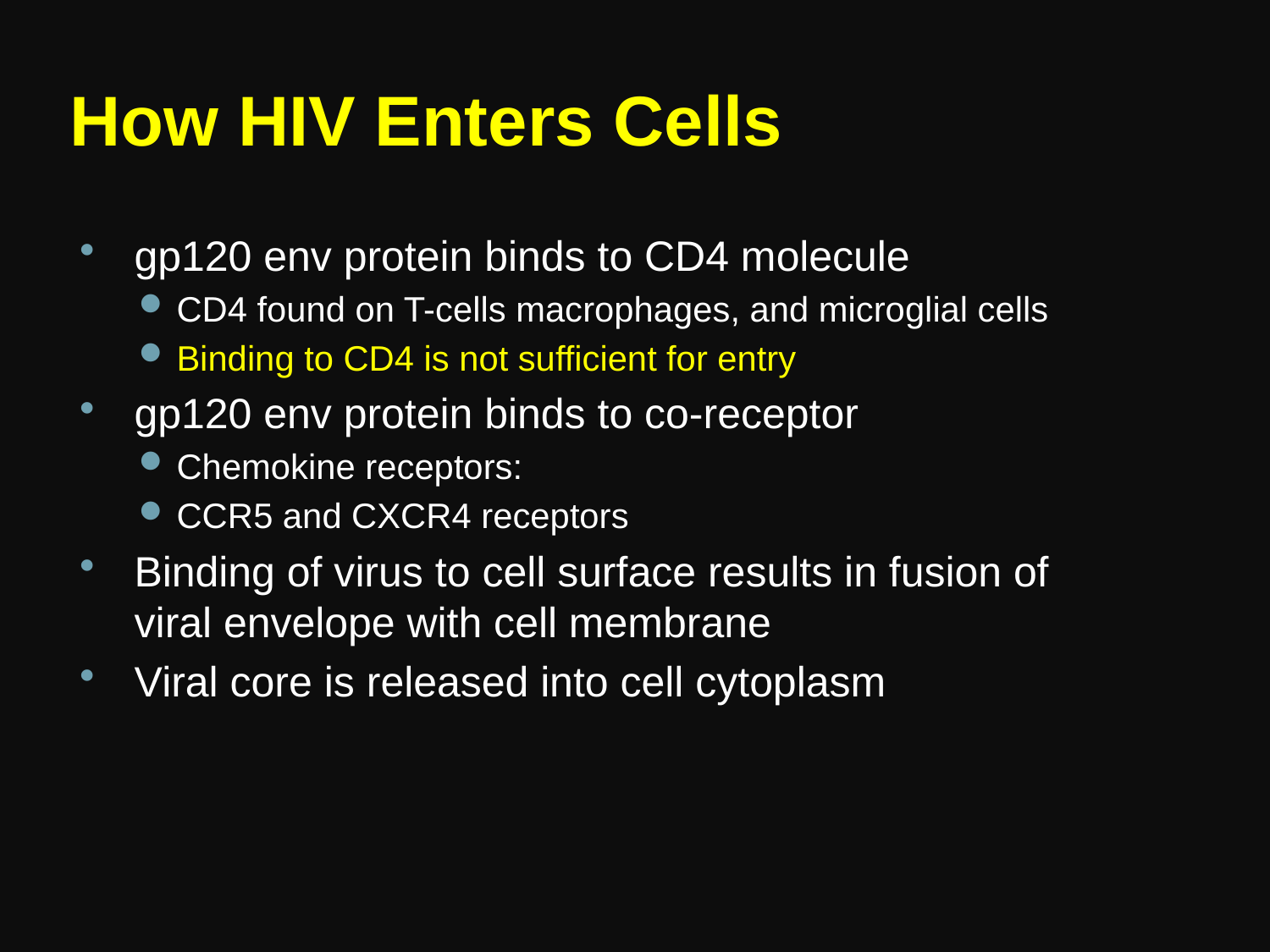

# How HIV Enters Cells
gp120 env protein binds to CD4 molecule
CD4 found on T-cells macrophages, and microglial cells
Binding to CD4 is not sufficient for entry
gp120 env protein binds to co-receptor
Chemokine receptors:
CCR5 and CXCR4 receptors
Binding of virus to cell surface results in fusion of viral envelope with cell membrane
Viral core is released into cell cytoplasm